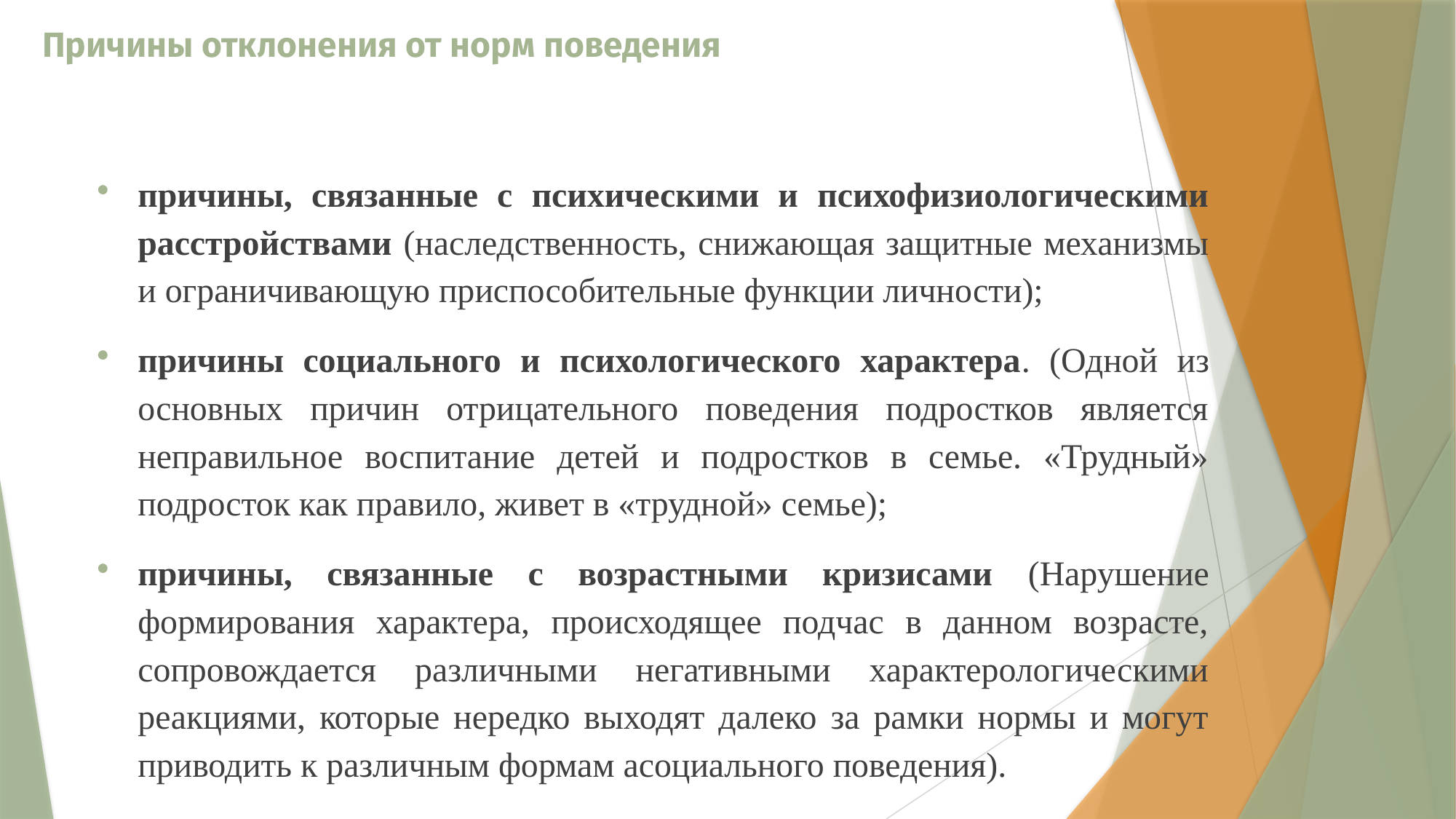

# Причины отклонения от норм поведения
причины, связанные с психическими и психофизиологическими расстройствами (наследственность, снижающая защитные механизмы и ограничивающую приспособительные функции личности);
причины социального и психологического характера. (Одной из основных причин отрицательного поведения подростков является неправильное воспитание детей и подростков в семье. «Трудный» подросток как правило, живет в «трудной» семье);
причины, связанные с возрастными кризисами (Нарушение формирования характера, происходящее подчас в данном возрасте, сопровождается различными негативными характерологическими реакциями, которые нередко выходят далеко за рамки нормы и могут приводить к различным формам асоциального поведения).